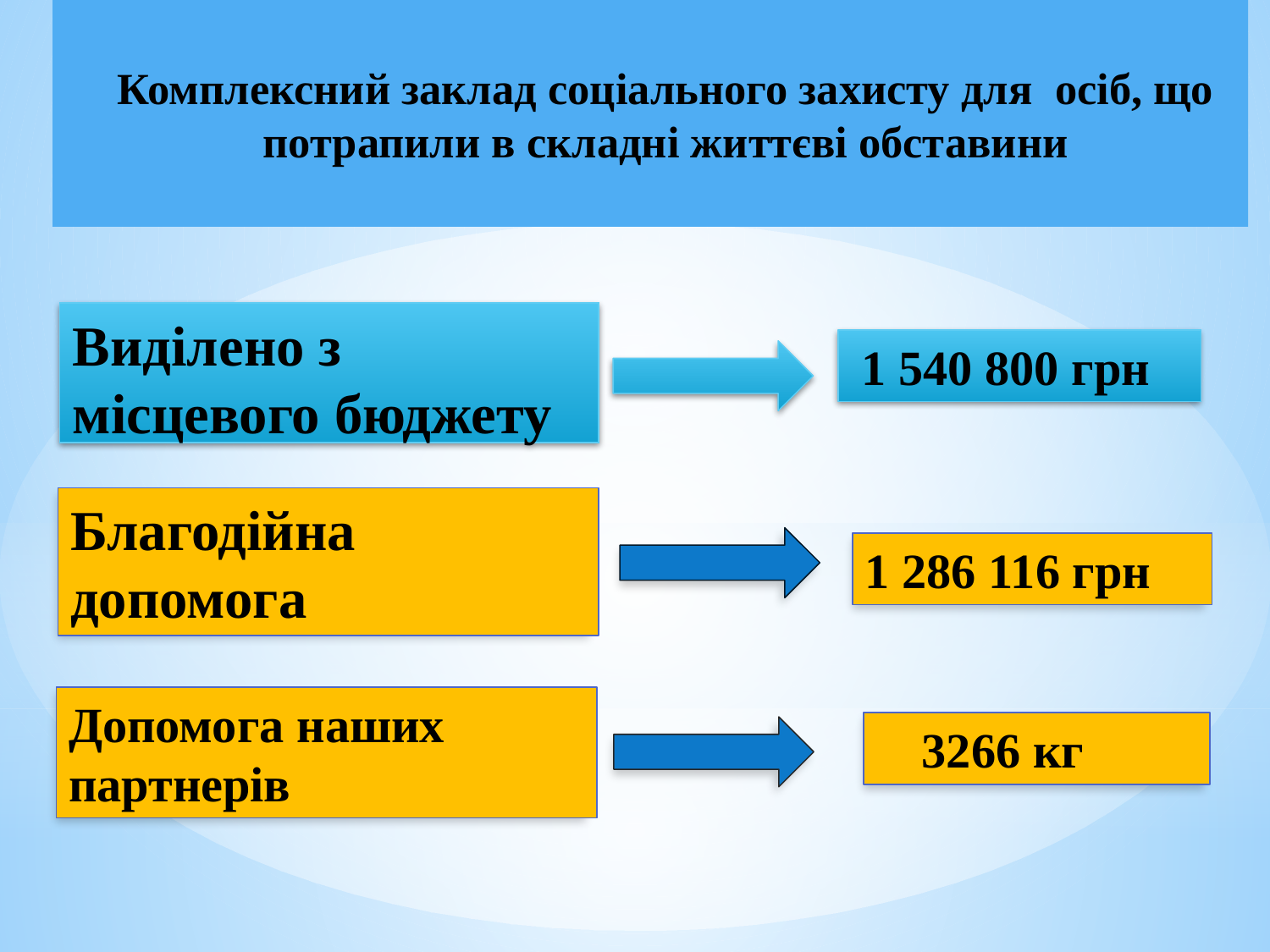

# Комплексний заклад соціального захисту для  осіб, що потрапили в складні життєві обставини
Виділено з    місцевого бюджету

 1 540 800 грн

Благодійна допомога

1 286 116 грн

.
Допомога наших партнерів
    3266 кг